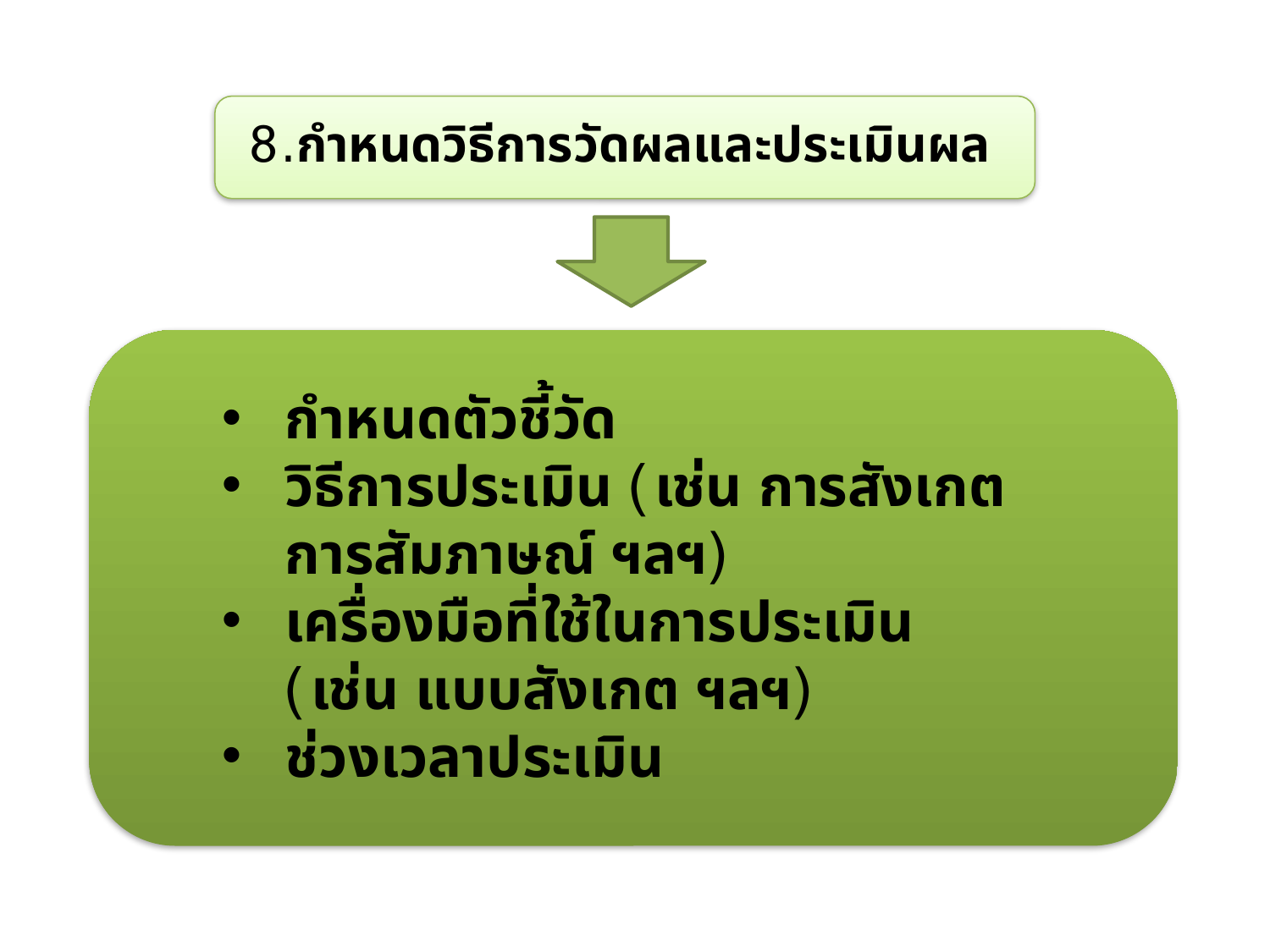

8.กำหนดวิธีการวัดผลและประเมินผล

กำหนดตัวชี้วัด
วิธีการประเมิน (เช่น การสังเกต
การสัมภาษณ์ ฯลฯ)
เครื่องมือที่ใช้ในการประเมิน
(เช่น แบบสังเกต ฯลฯ)
ช่วงเวลาประเมิน